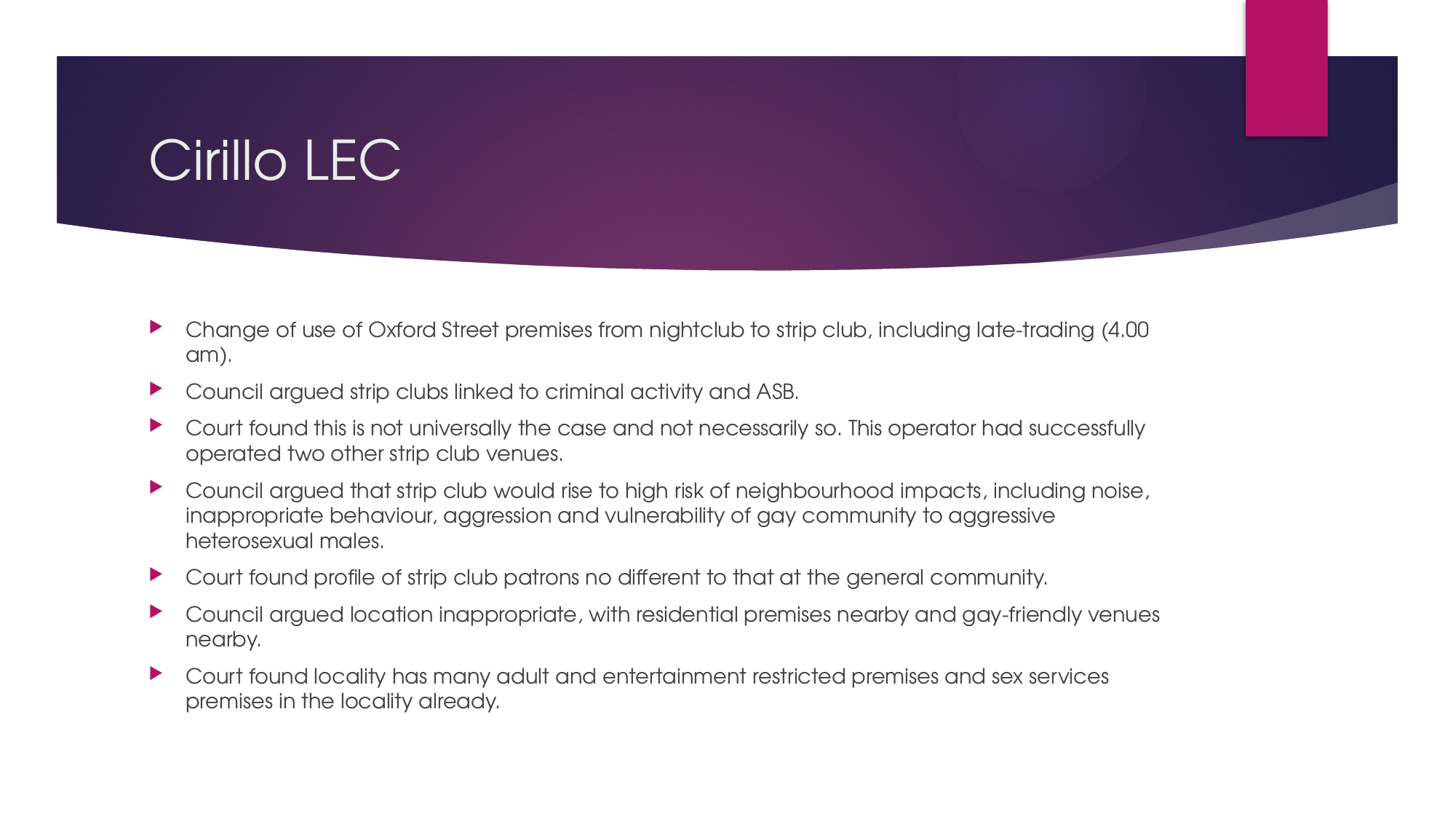

# Cirillo LEC
Change of use of Oxford Street premises from nightclub to strip club, including late-trading (4.00 am).
Council argued strip clubs linked to criminal activity and ASB.
Court found this is not universally the case and not necessarily so. This operator had successfully operated two other strip club venues.
Council argued that strip club would rise to high risk of neighbourhood impacts, including noise, inappropriate behaviour, aggression and vulnerability of gay community to aggressive heterosexual males.
Court found profile of strip club patrons no different to that at the general community.
Council argued location inappropriate, with residential premises nearby and gay-friendly venues nearby.
Court found locality has many adult and entertainment restricted premises and sex services premises in the locality already.